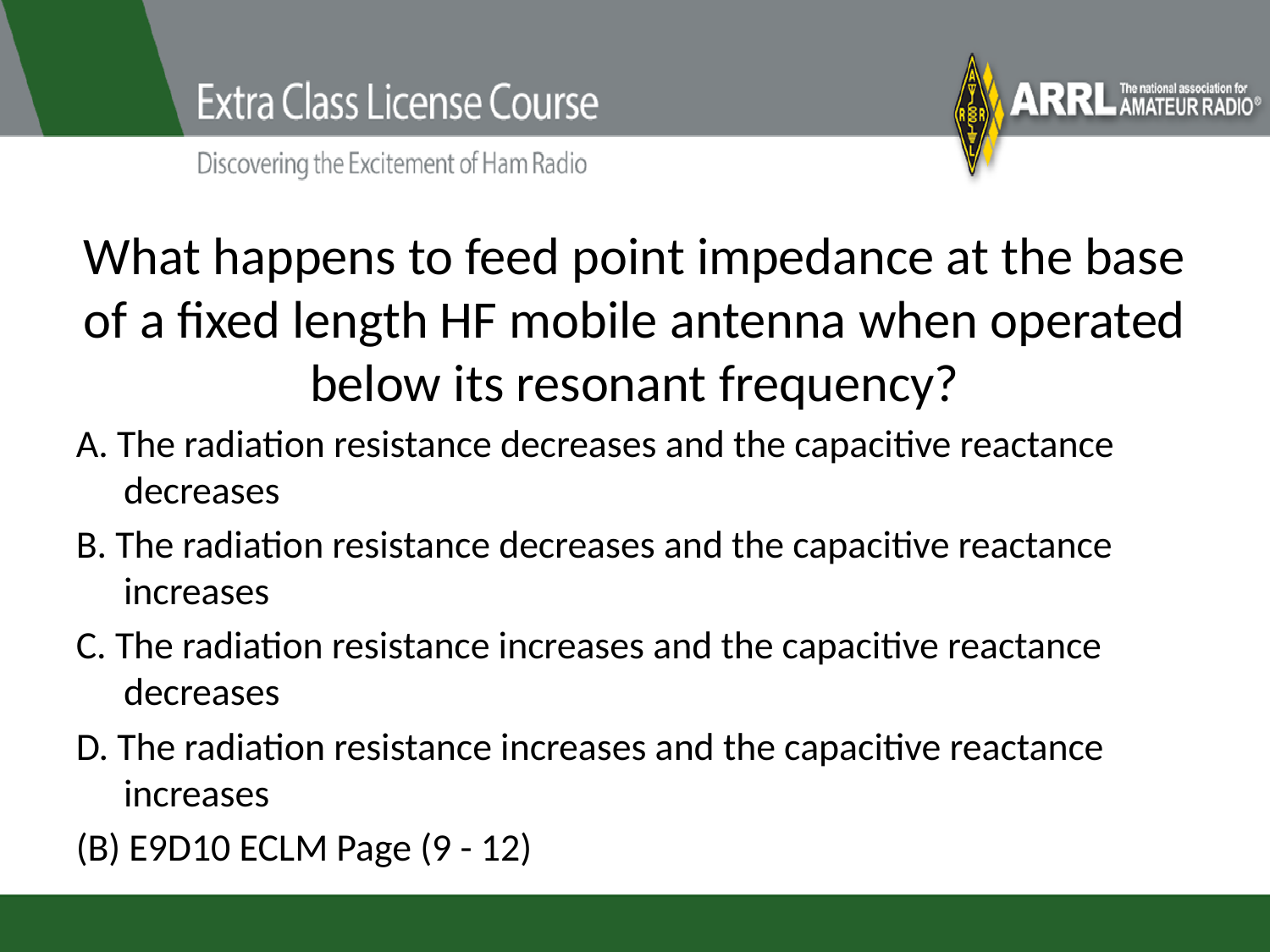

# What happens to feed point impedance at the base of a fixed length HF mobile antenna when operated below its resonant frequency?
A. The radiation resistance decreases and the capacitive reactance decreases
B. The radiation resistance decreases and the capacitive reactance increases
C. The radiation resistance increases and the capacitive reactance decreases
D. The radiation resistance increases and the capacitive reactance increases
(B) E9D10 ECLM Page (9 - 12)